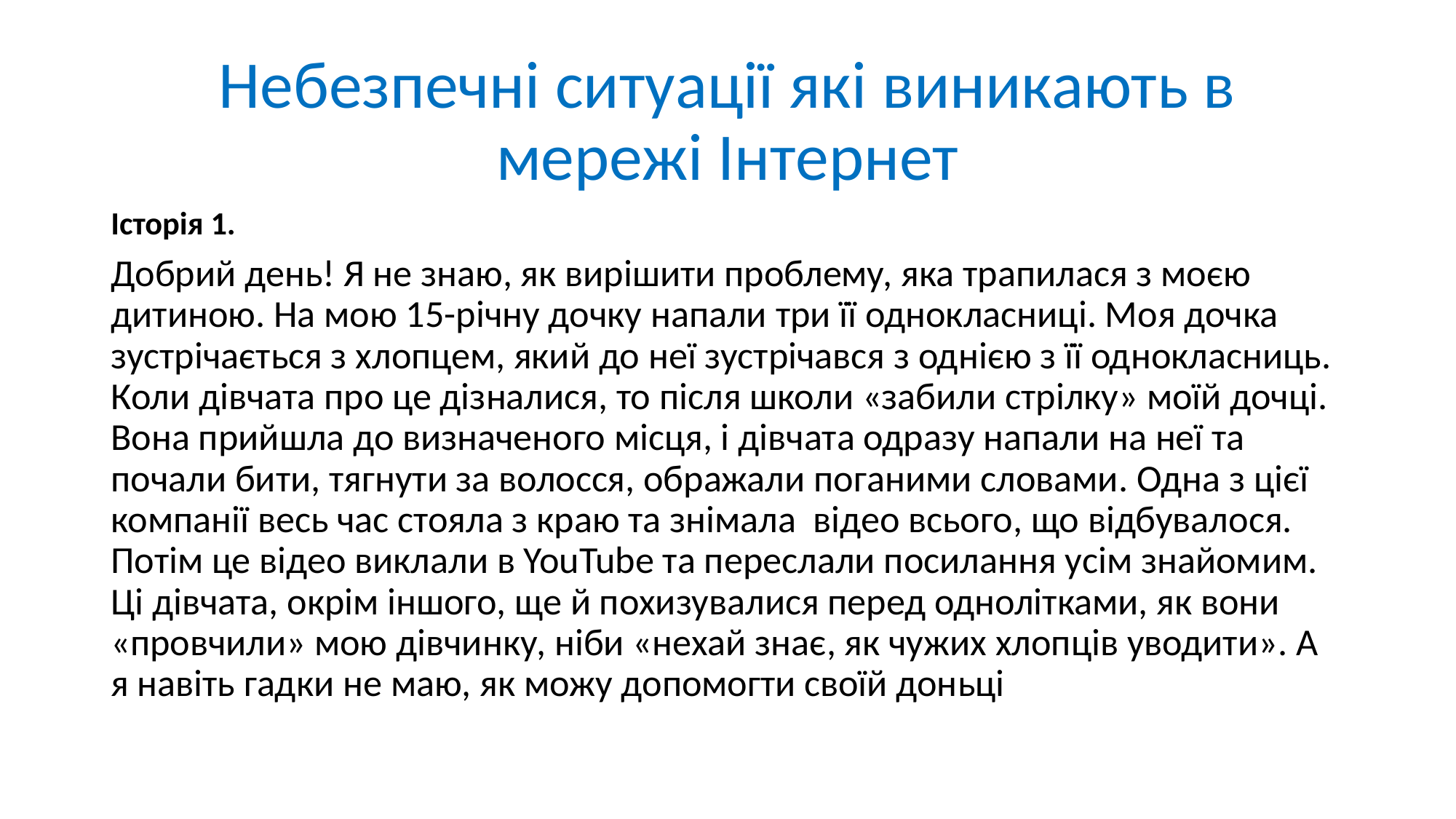

# Небезпечні ситуації які виникають в мережі Інтернет
Історія 1.
Добрий день! Я не знаю, як вирішити проблему, яка трапилася з моєю дитиною. На мою 15-річну дочку напали три її однокласниці. Моя дочка зустрічається з хлопцем, який до неї зустрічався з однією з її однокласниць. Коли дівчата про це дізналися, то після школи «забили стрілку» моїй дочці. Вона прийшла до визначеного місця, і дівчата одразу напали на неї та почали бити, тягнути за волосся, ображали поганими словами. Одна з цієї компанії весь час стояла з краю та знімала  відео всього, що відбувалося. Потім це відео виклали в YouTube та переслали посилання усім знайомим. Ці дівчата, окрім іншого, ще й похизувалися перед однолітками, як вони «провчили» мою дівчинку, ніби «нехай знає, як чужих хлопців уводити». А я навіть гадки не маю, як можу допомогти своїй доньці